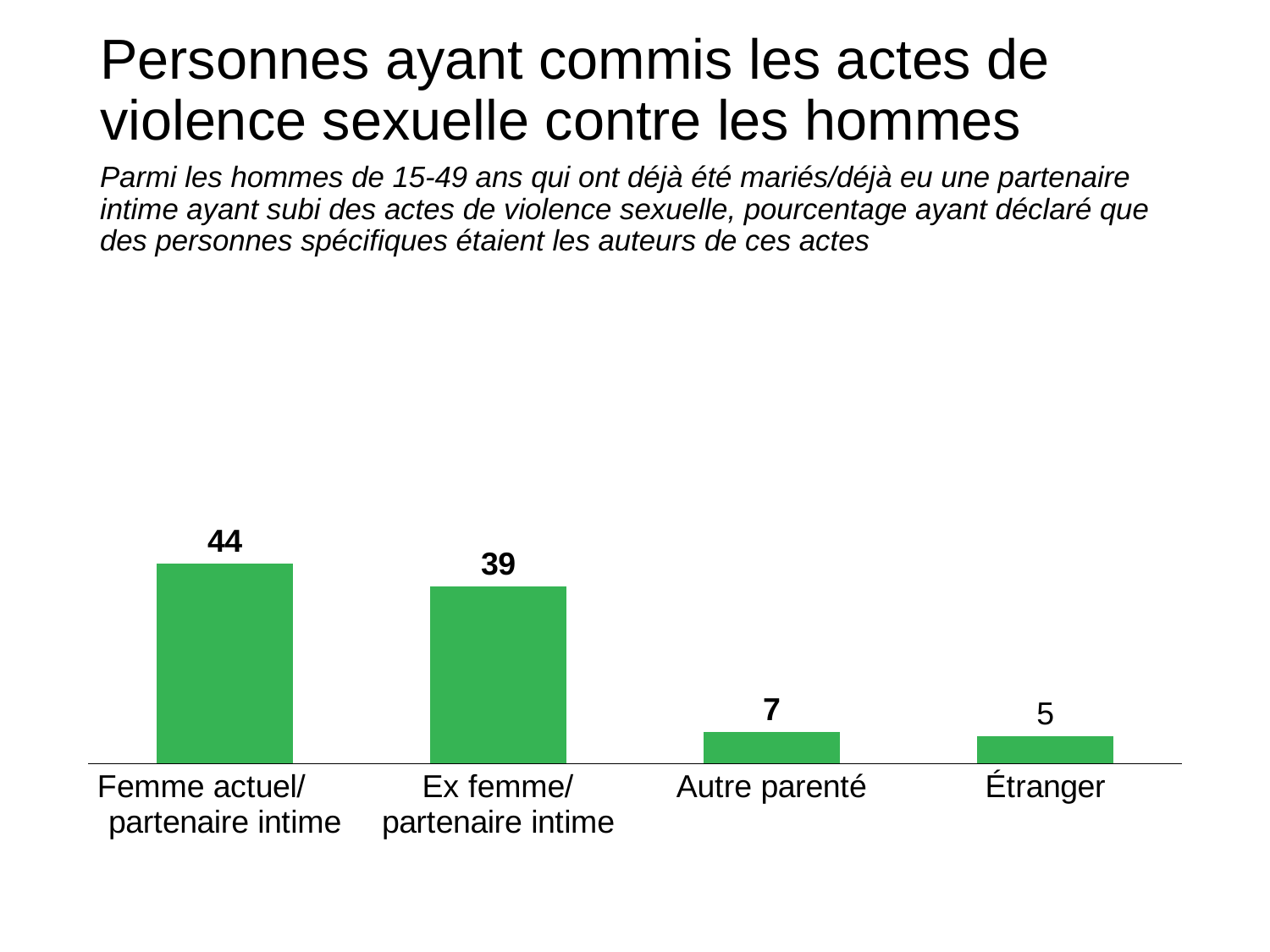

# Personnes ayant commis les actes de violence sexuelle contre les hommes
Parmi les hommes de 15-49 ans qui ont déjà été mariés/déjà eu une partenaire intime ayant subi des actes de violence sexuelle, pourcentage ayant déclaré que des personnes spécifiques étaient les auteurs de ces actes

### Chart

| Category | Femme actuel/
partenaire intime |
|---|---|
| Femme actuel/
partenaire intime | 44.0 |
| Ex femme/ partenaire intime | 39.0 |
| Autre parenté | 7.0 |
| Étranger | 6.0 |